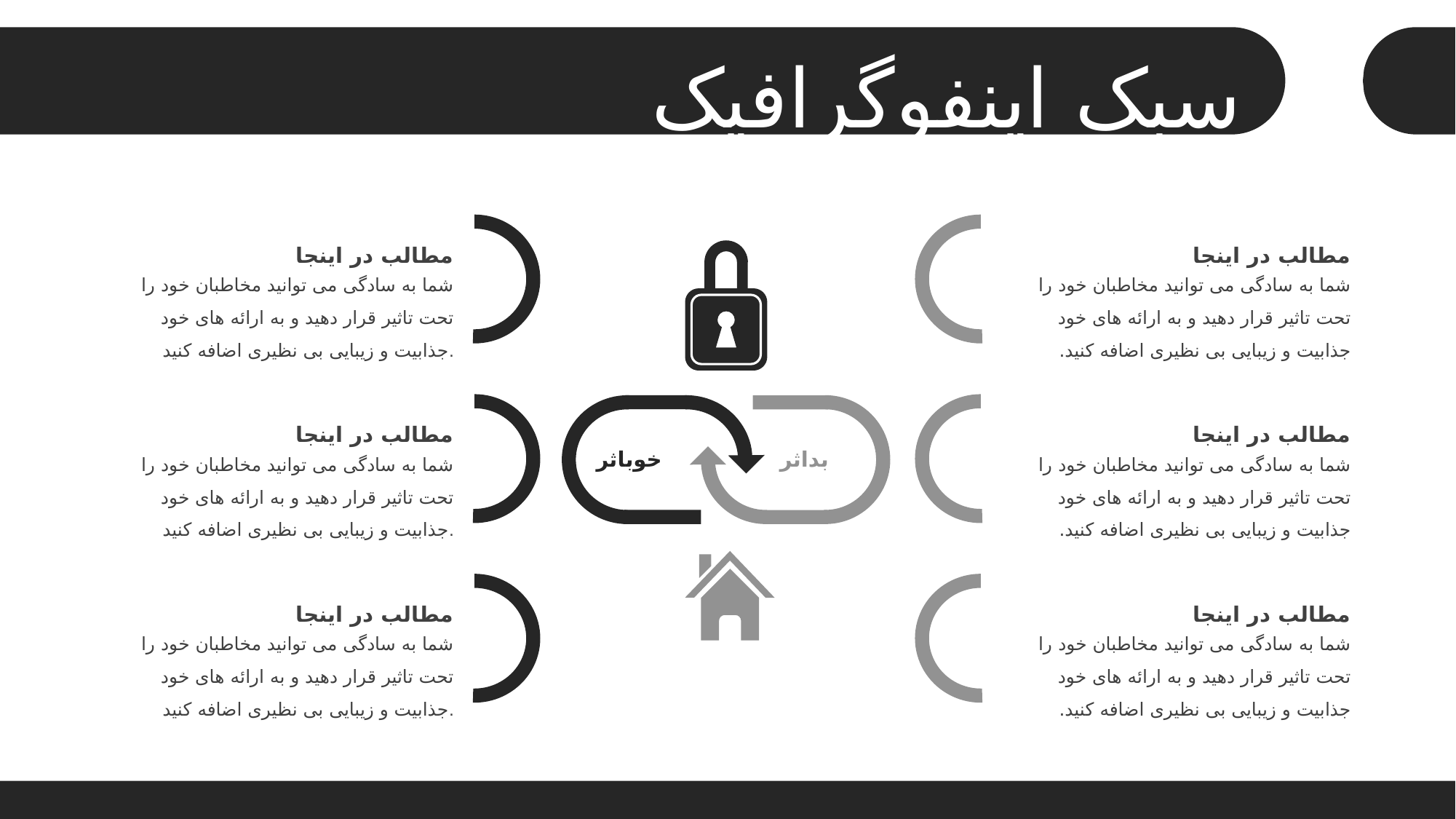

سبک اینفوگرافیک

مطالب در اینجا
شما به سادگی می توانید مخاطبان خود را تحت تاثیر قرار دهید و به ارائه های خود جذابیت و زیبایی بی نظیری اضافه کنید.
مطالب در اینجا
شما به سادگی می توانید مخاطبان خود را تحت تاثیر قرار دهید و به ارائه های خود جذابیت و زیبایی بی نظیری اضافه کنید.

مطالب در اینجا
شما به سادگی می توانید مخاطبان خود را تحت تاثیر قرار دهید و به ارائه های خود جذابیت و زیبایی بی نظیری اضافه کنید.
مطالب در اینجا
شما به سادگی می توانید مخاطبان خود را تحت تاثیر قرار دهید و به ارائه های خود جذابیت و زیبایی بی نظیری اضافه کنید.
خوباثر
بداثر

مطالب در اینجا
شما به سادگی می توانید مخاطبان خود را تحت تاثیر قرار دهید و به ارائه های خود جذابیت و زیبایی بی نظیری اضافه کنید.
مطالب در اینجا
شما به سادگی می توانید مخاطبان خود را تحت تاثیر قرار دهید و به ارائه های خود جذابیت و زیبایی بی نظیری اضافه کنید.